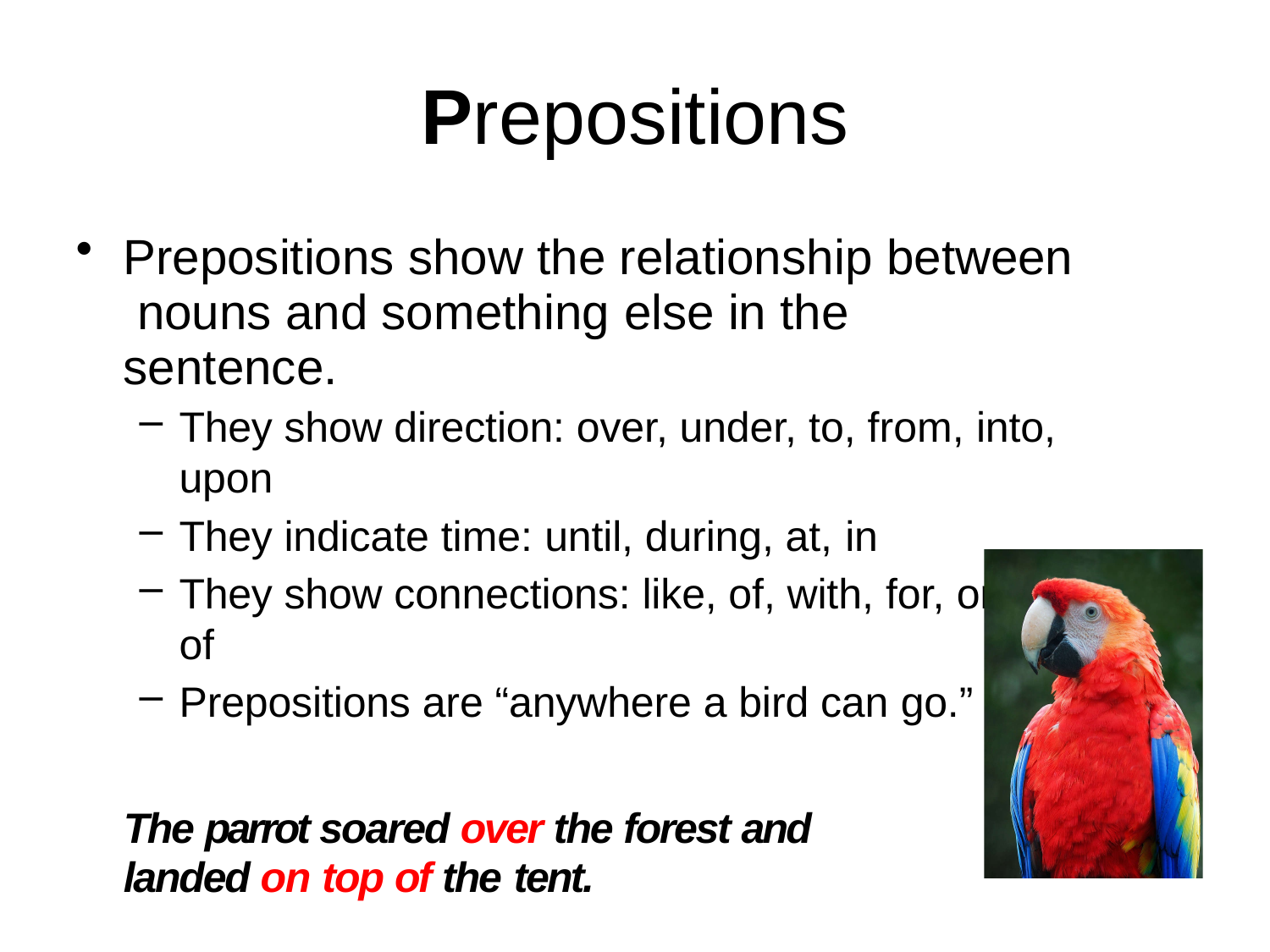

# Prepositions
Prepositions show the relationship between  nouns and something else in the sentence.
They show direction: over, under, to, from, into, upon
They indicate time: until, during, at, in
They show connections: like, of, with, for, on top of
Prepositions are “anywhere a bird can go.”

The parrot soared over the forest and  landed on top of the tent.